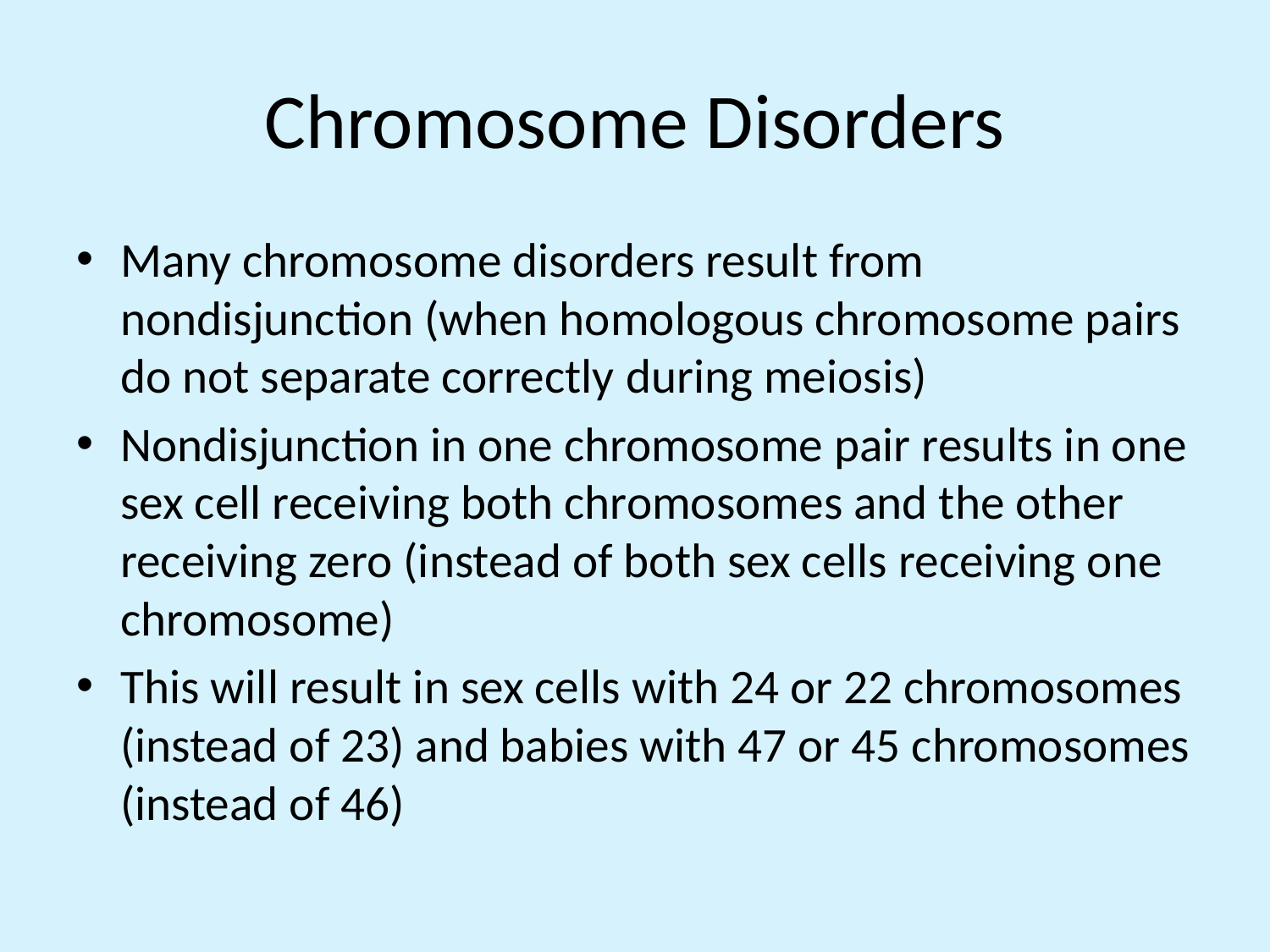

# Chromosome Disorders
Many chromosome disorders result from nondisjunction (when homologous chromosome pairs do not separate correctly during meiosis)
Nondisjunction in one chromosome pair results in one sex cell receiving both chromosomes and the other receiving zero (instead of both sex cells receiving one chromosome)
This will result in sex cells with 24 or 22 chromosomes (instead of 23) and babies with 47 or 45 chromosomes (instead of 46)